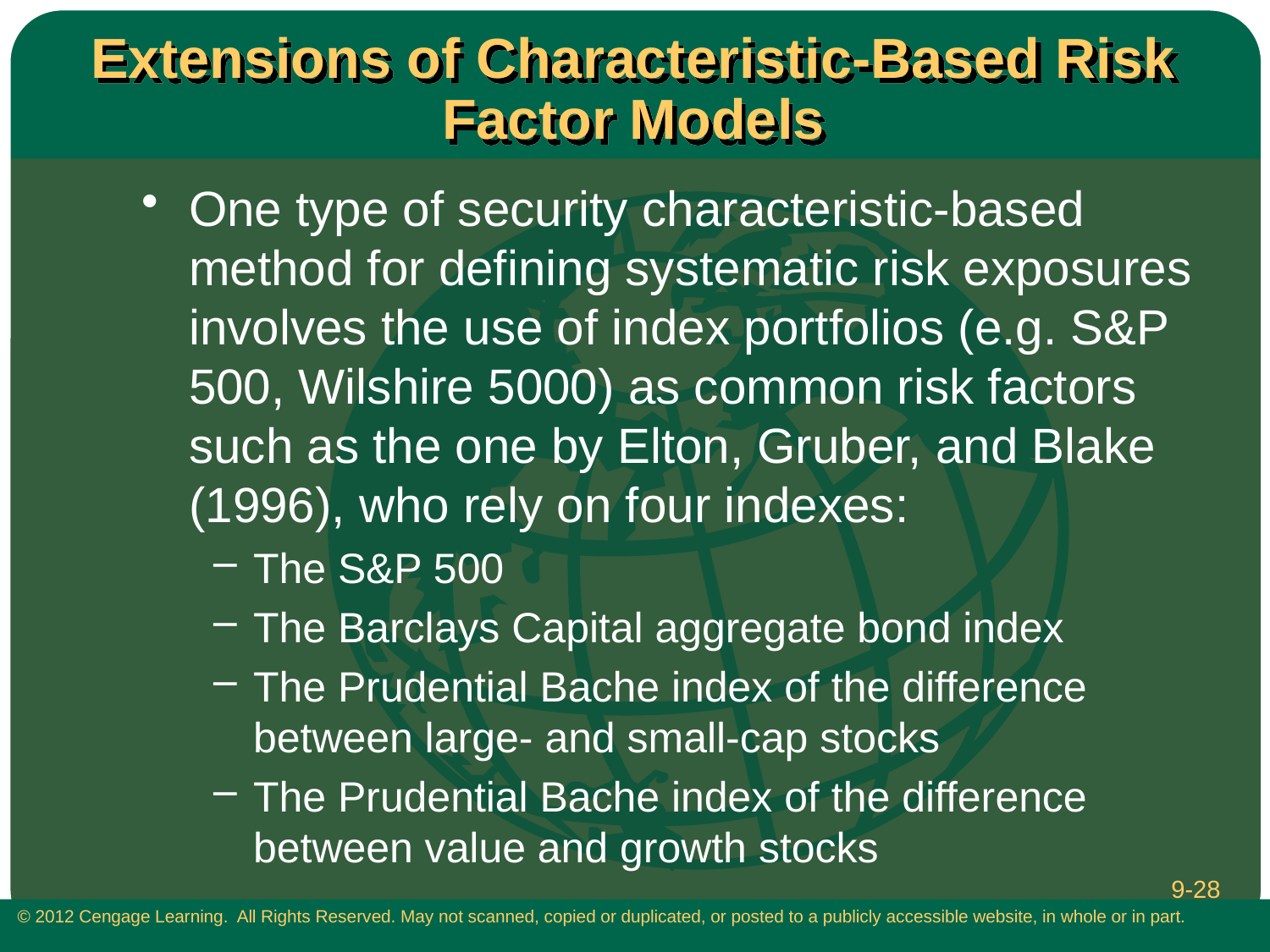

# Extensions of Characteristic-Based Risk Factor Models
One type of security characteristic-based method for defining systematic risk exposures involves the use of index portfolios (e.g. S&P 500, Wilshire 5000) as common risk factors such as the one by Elton, Gruber, and Blake (1996), who rely on four indexes:
The S&P 500
The Barclays Capital aggregate bond index
The Prudential Bache index of the difference between large- and small-cap stocks
The Prudential Bache index of the difference between value and growth stocks
9-28
 © 2012 Cengage Learning.  All Rights Reserved. May not scanned, copied or duplicated, or posted to a publicly accessible website, in whole or in part.